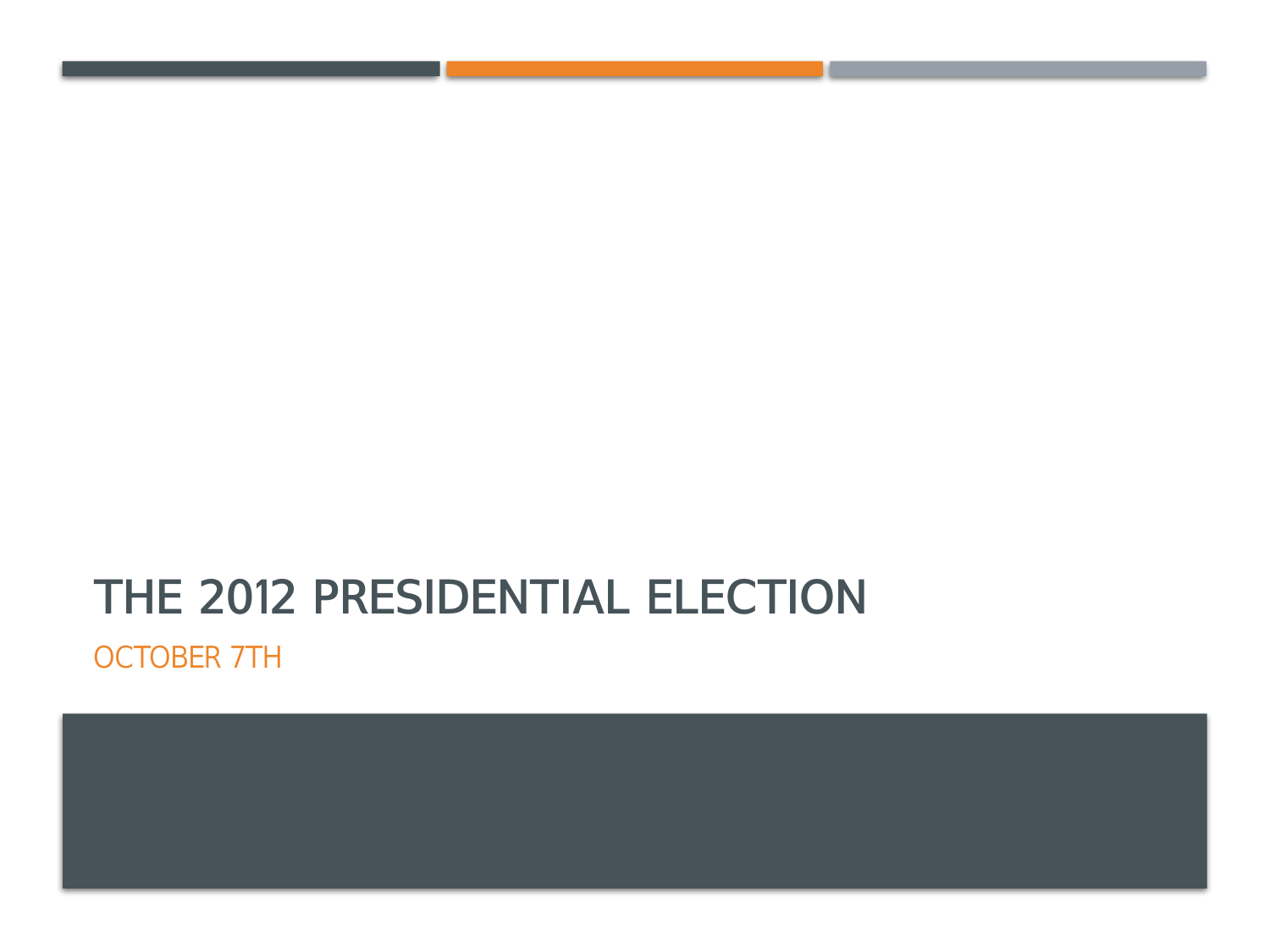

# The 2012 Presidential election
OCTOBER 7TH